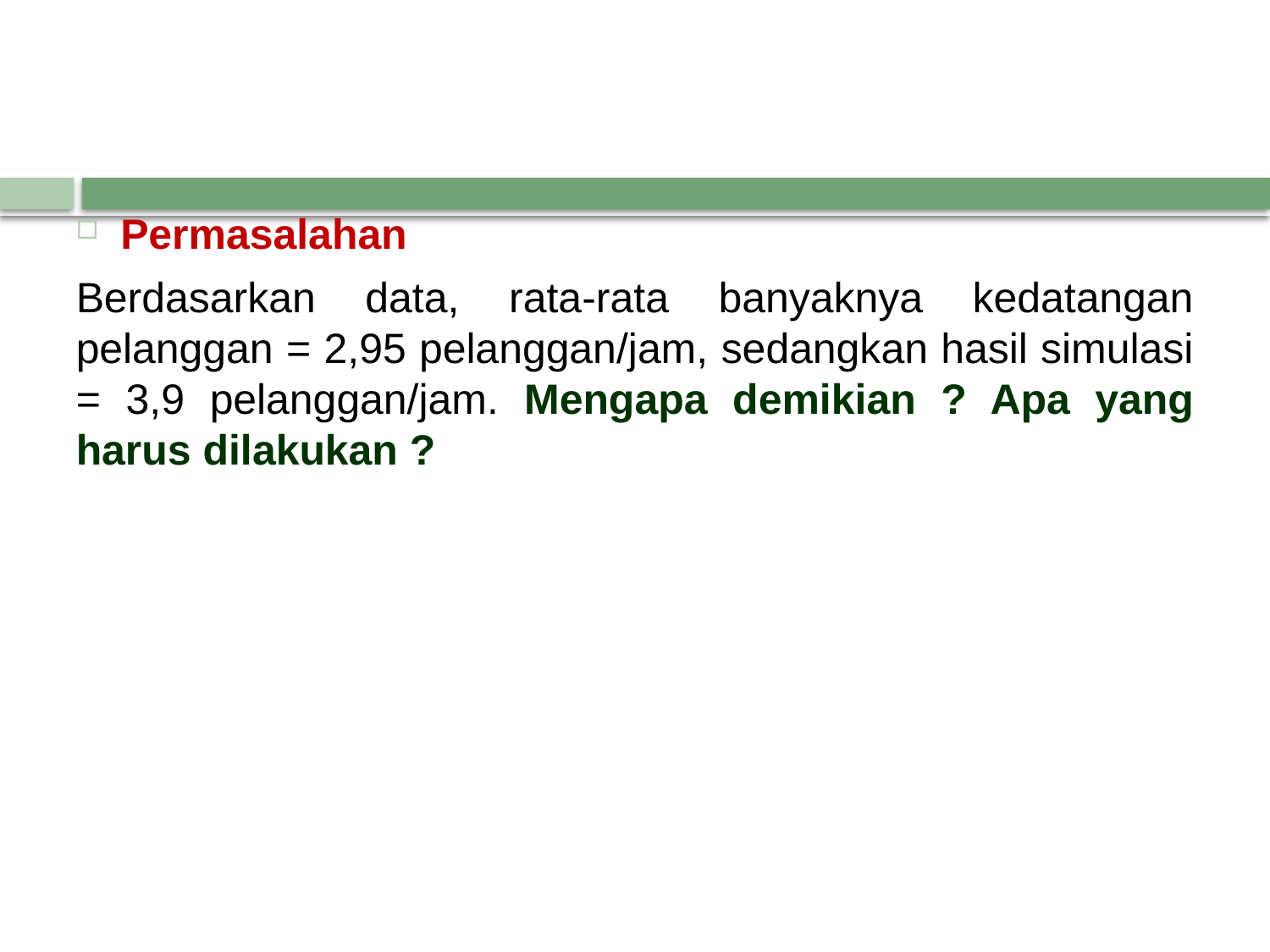

# Permasalahan
Berdasarkan data, rata-rata banyaknya kedatangan pelanggan = 2,95 pelanggan/jam, sedangkan hasil simulasi = 3,9 pelanggan/jam. Mengapa demikian ? Apa yang harus dilakukan ?